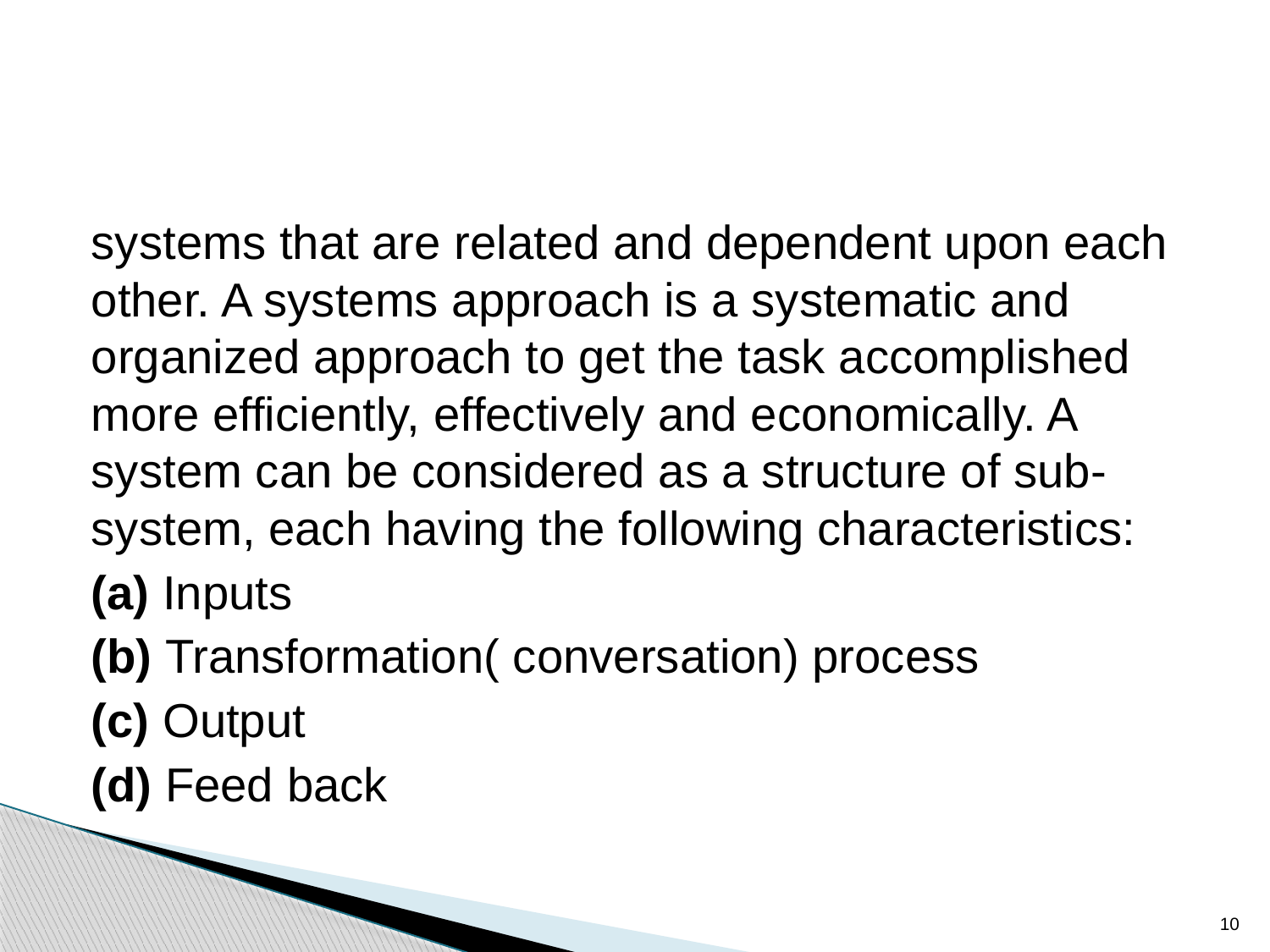

systems that are related and dependent upon each other. A systems approach is a systematic and organized approach to get the task accomplished more efficiently, effectively and economically. A system can be considered as a structure of sub-system, each having the following characteristics:
(a) Inputs
(b) Transformation( conversation) process
(c) Output
(d) Feed back
10